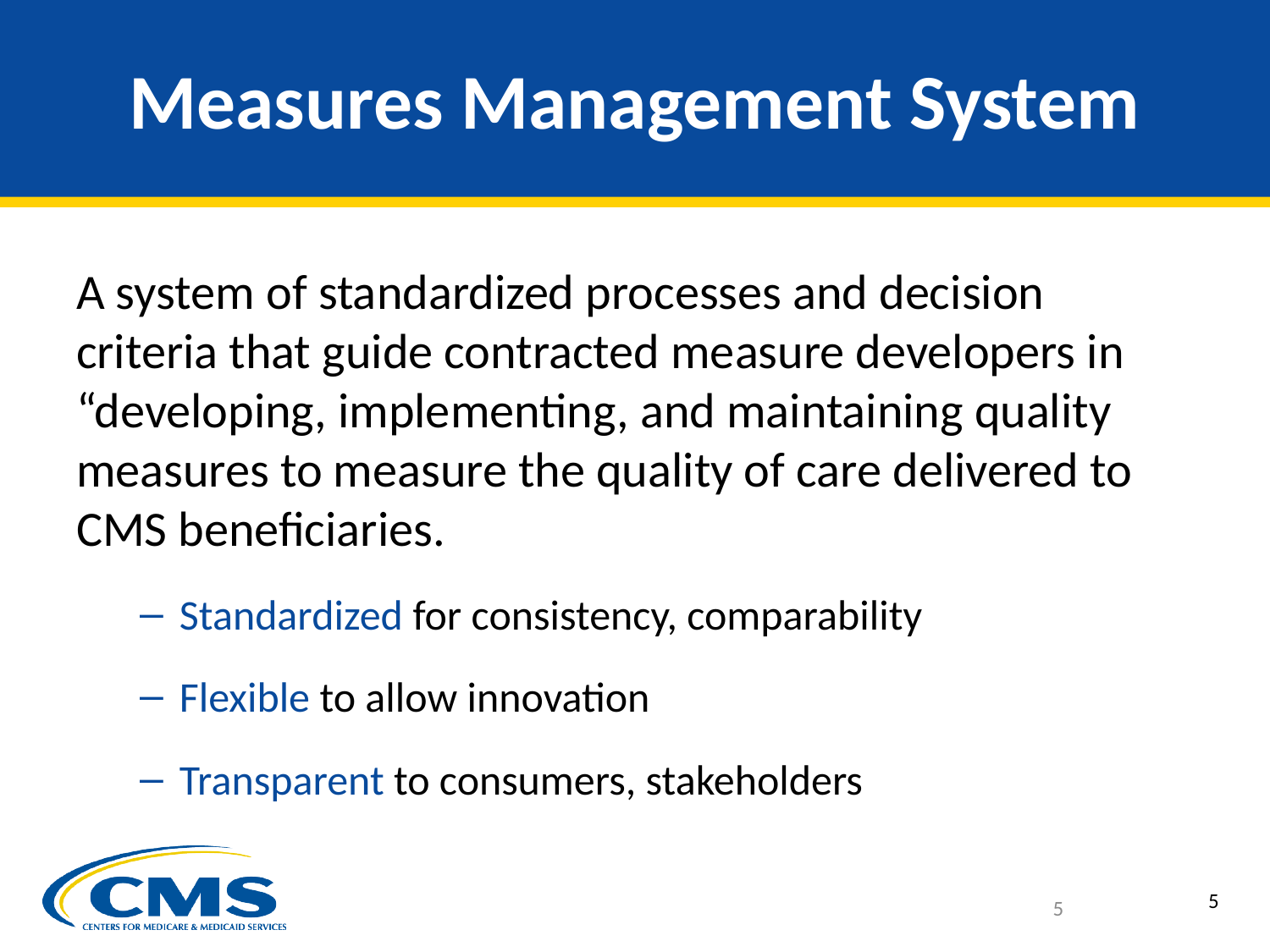

# Measures Management System
A system of standardized processes and decision criteria that guide contracted measure developers in “developing, implementing, and maintaining quality measures to measure the quality of care delivered to CMS beneficiaries.
Standardized for consistency, comparability
Flexible to allow innovation
Transparent to consumers, stakeholders

5